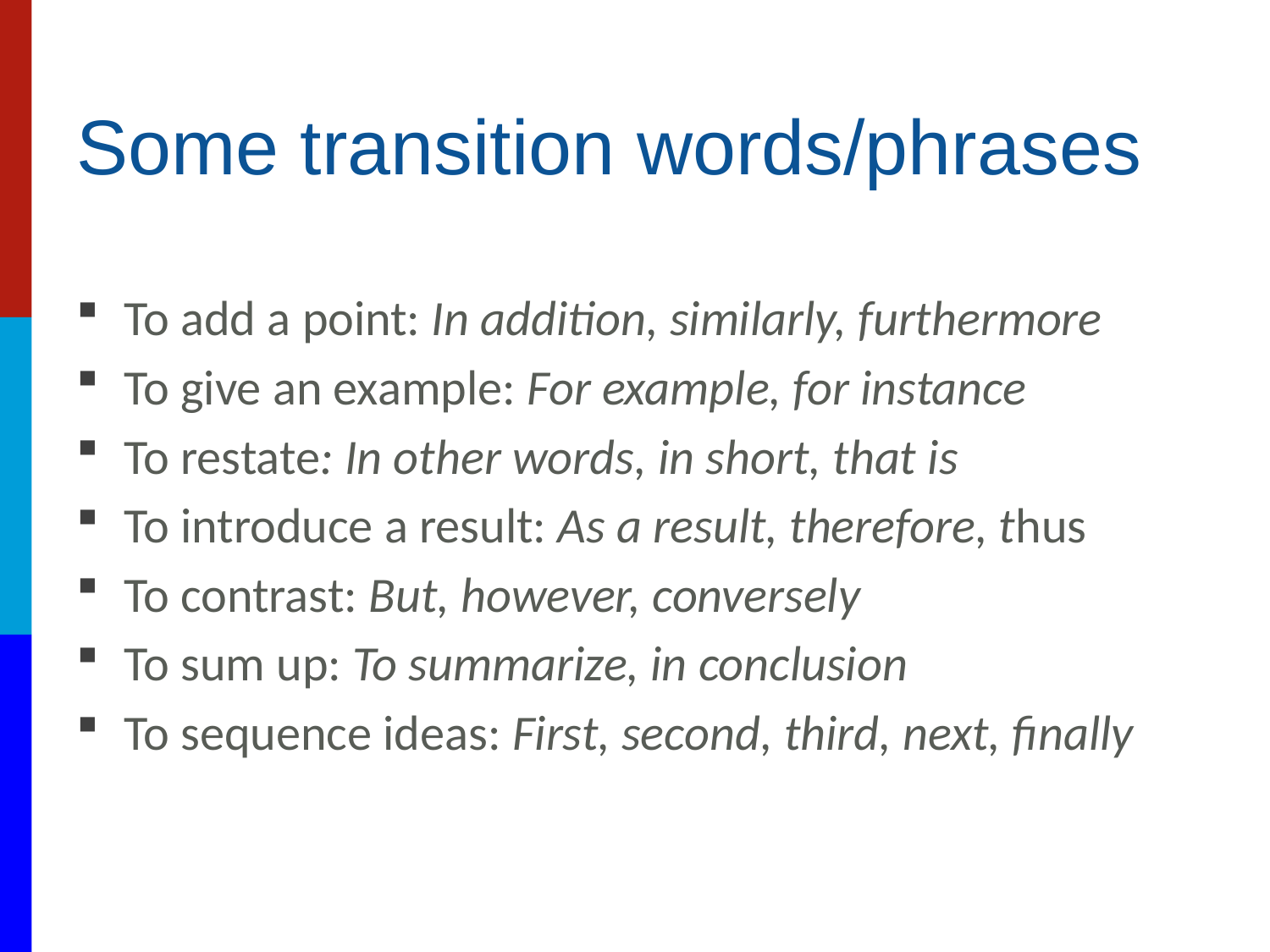

# Some transition words/phrases
To add a point: In addition, similarly, furthermore
To give an example: For example, for instance
To restate: In other words, in short, that is
To introduce a result: As a result, therefore, thus
To contrast: But, however, conversely
To sum up: To summarize, in conclusion
To sequence ideas: First, second, third, next, finally